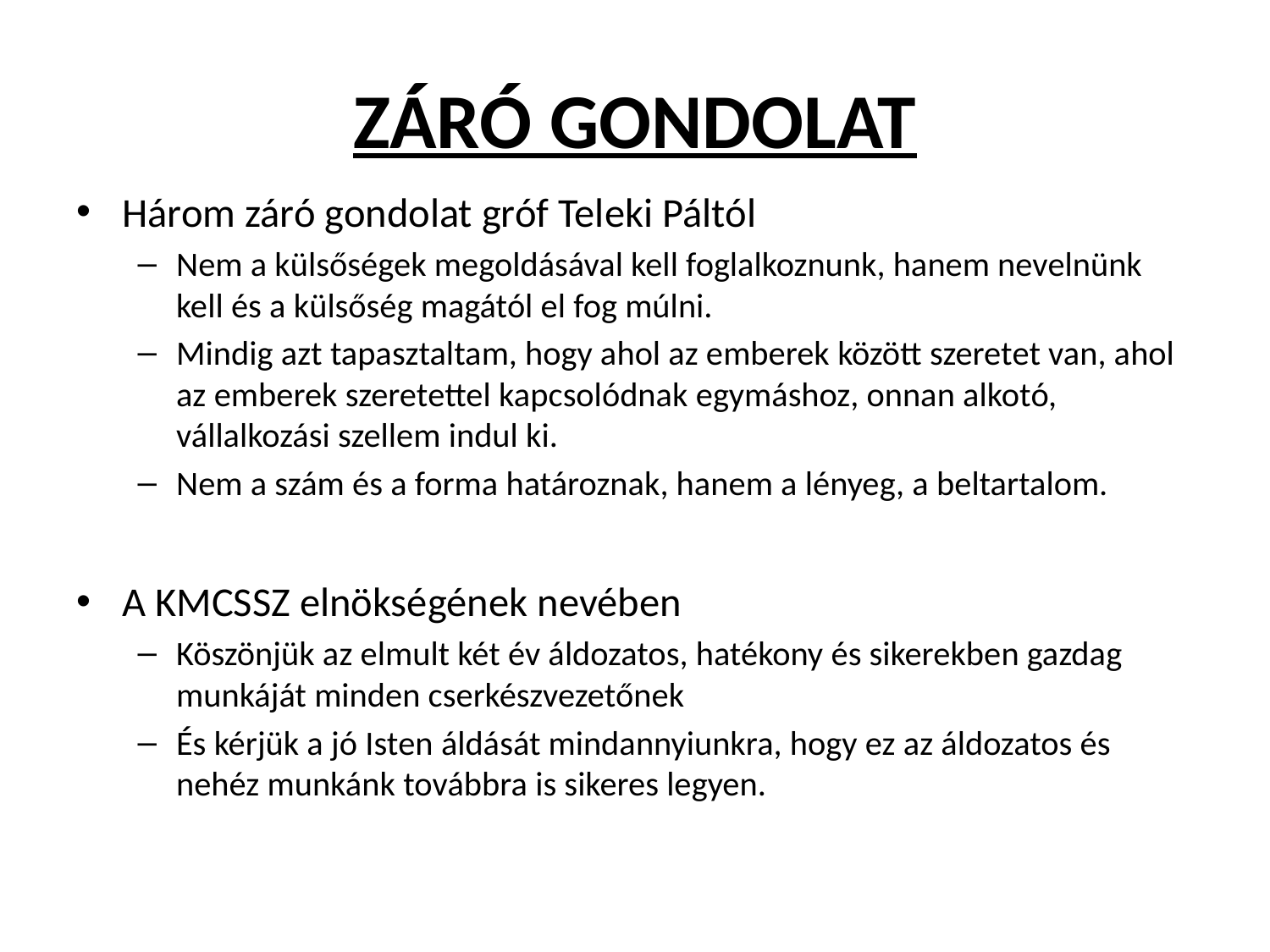

# ZÁRÓ GONDOLAT
Három záró gondolat gróf Teleki Páltól
Nem a külsőségek megoldásával kell foglalkoznunk, hanem nevelnünk kell és a külsőség magától el fog múlni.
Mindig azt tapasztaltam, hogy ahol az emberek között szeretet van, ahol az emberek szeretettel kapcsolódnak egymáshoz, onnan alkotó, vállalkozási szellem indul ki.
Nem a szám és a forma határoznak, hanem a lényeg, a beltartalom.

A KMCSSZ elnökségének nevében
Köszönjük az elmult két év áldozatos, hatékony és sikerekben gazdag munkáját minden cserkészvezetőnek
És kérjük a jó Isten áldását mindannyiunkra, hogy ez az áldozatos és nehéz munkánk továbbra is sikeres legyen.